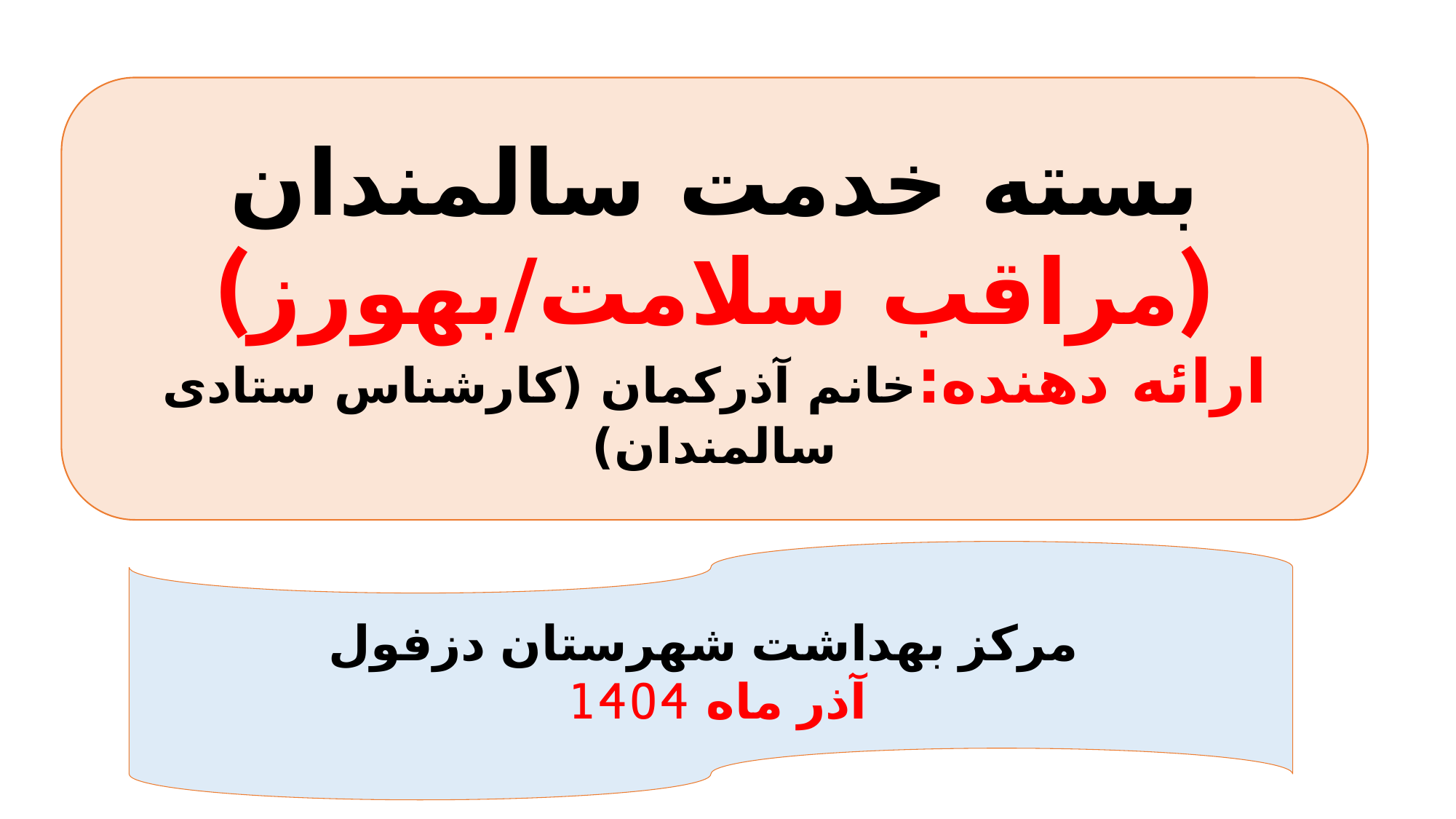

بسته خدمت سالمندان
(مراقب سلامت/بهورز)
ارائه دهنده:خانم آذرکمان (کارشناس ستادی سالمندان)

مرکز بهداشت شهرستان دزفول
آذر ماه 1404